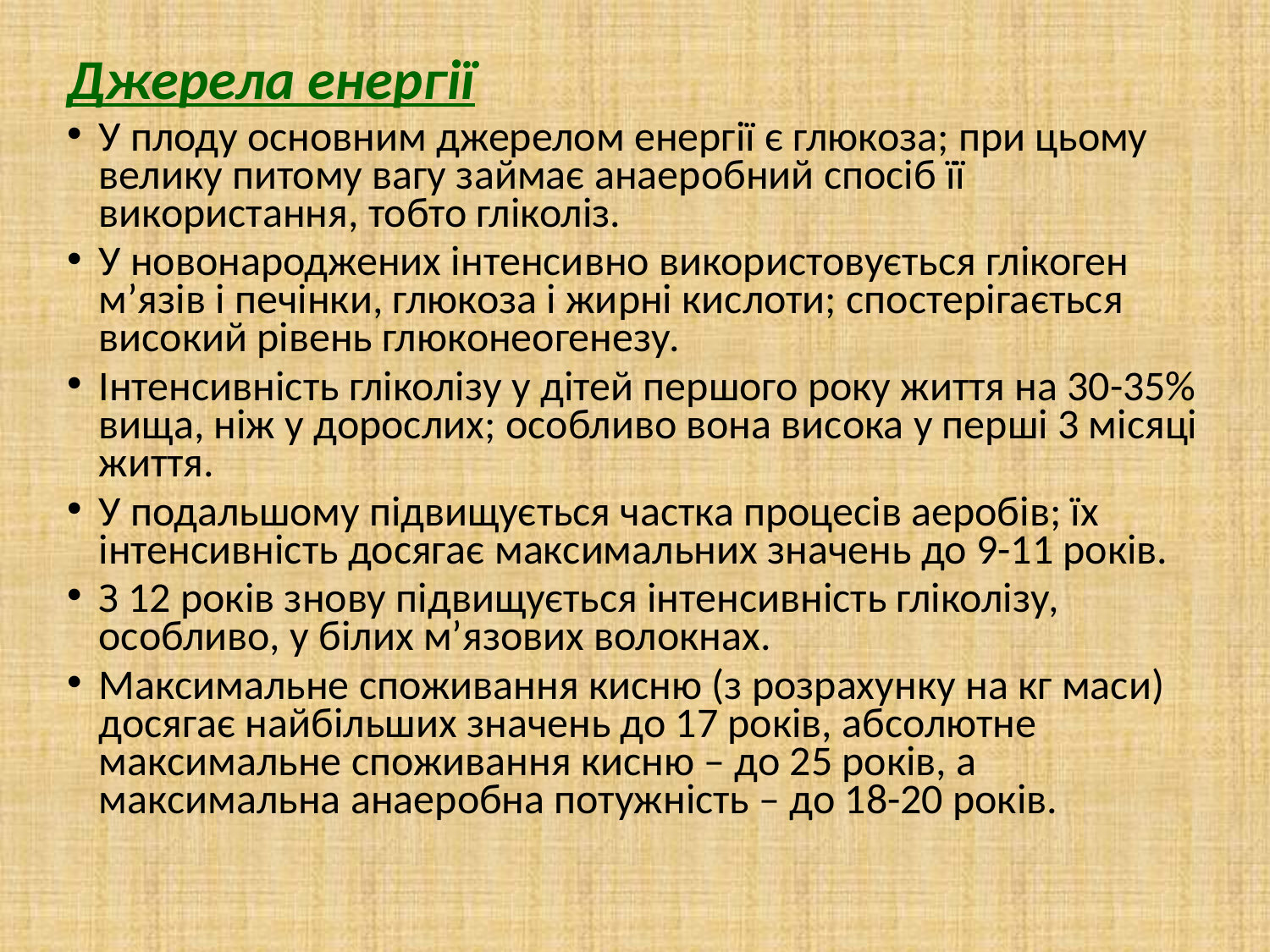

Джерела енергії
У плоду основним джерелом енергії є глюкоза; при цьому велику питому вагу займає анаеробний спосіб її використання, тобто гліколіз.
У новонароджених інтенсивно використовується глікоген м’язів і печінки, глюкоза і жирні кислоти; спостерігається високий рівень глюконеогенезу.
Інтенсивність гліколізу у дітей першого року життя на 30-35% вища, ніж у дорослих; особливо вона висока у перші 3 місяці життя.
У подальшому підвищується частка процесів аеробів; їх інтенсивність досягає максимальних значень до 9-11 років.
З 12 років знову підвищується інтенсивність гліколізу, особливо, у білих м’язових волокнах.
Максимальне споживання кисню (з розрахунку на кг маси) досягає найбільших значень до 17 років, абсолютне максимальне споживання кисню – до 25 років, а максимальна анаеробна потужність – до 18-20 років.